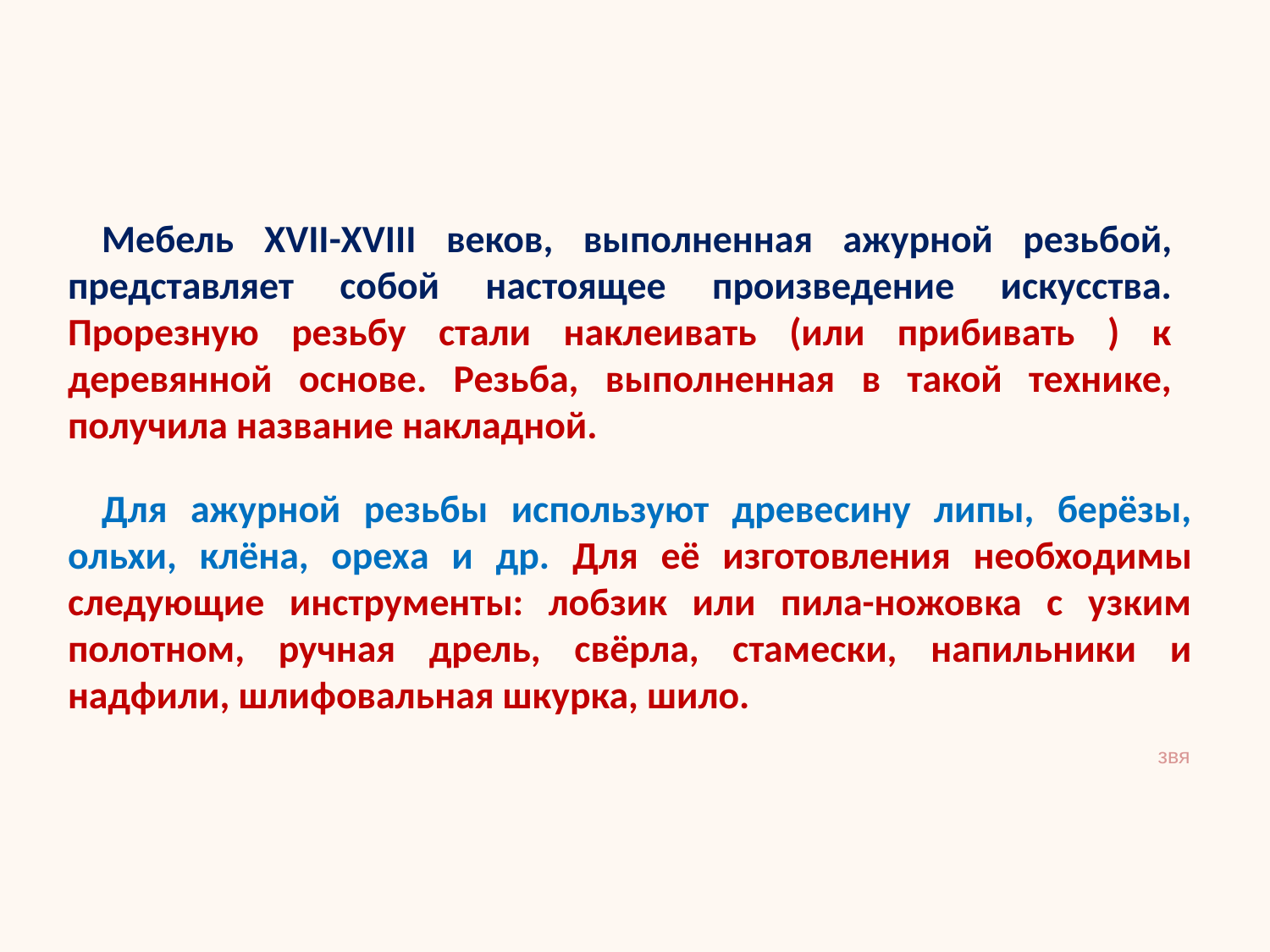

Мебель XVII-XVIII веков, выполненная ажурной резьбой, представляет собой настоящее произведение искусства. Прорезную резьбу стали наклеивать (или прибивать ) к деревянной основе. Резьба, выполненная в такой технике, получила название накладной.
Для ажурной резьбы используют древесину липы, берёзы, ольхи, клёна, ореха и др. Для её изготовления необходимы следующие инструменты: лобзик или пила-ножовка с узким полотном, ручная дрель, свёрла, стамески, напильники и надфили, шлифовальная шкурка, шило.
звя